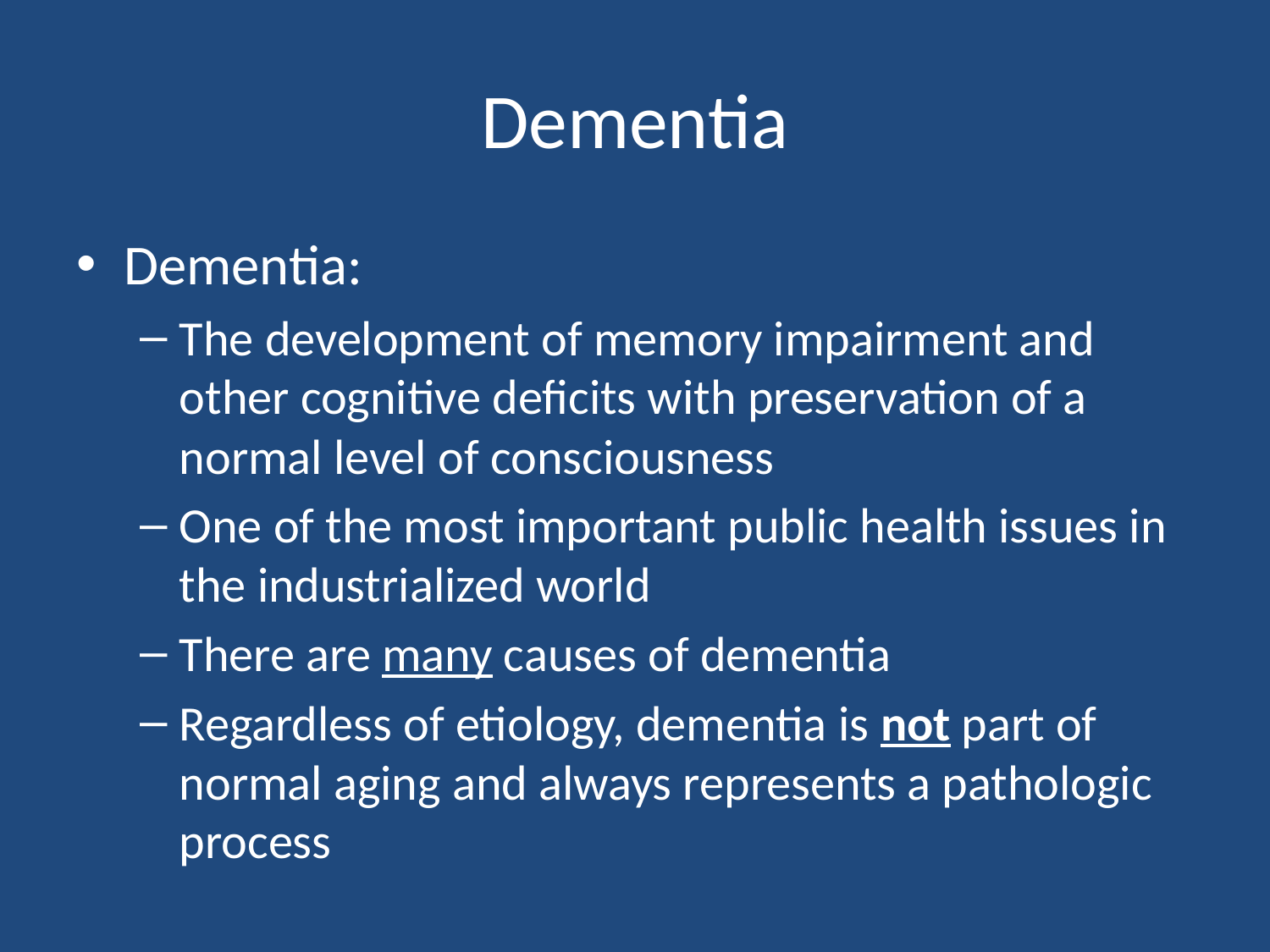

# Dementia
Dementia:
The development of memory impairment and other cognitive deficits with preservation of a normal level of consciousness
One of the most important public health issues in the industrialized world
There are many causes of dementia
Regardless of etiology, dementia is not part of normal aging and always represents a pathologic process